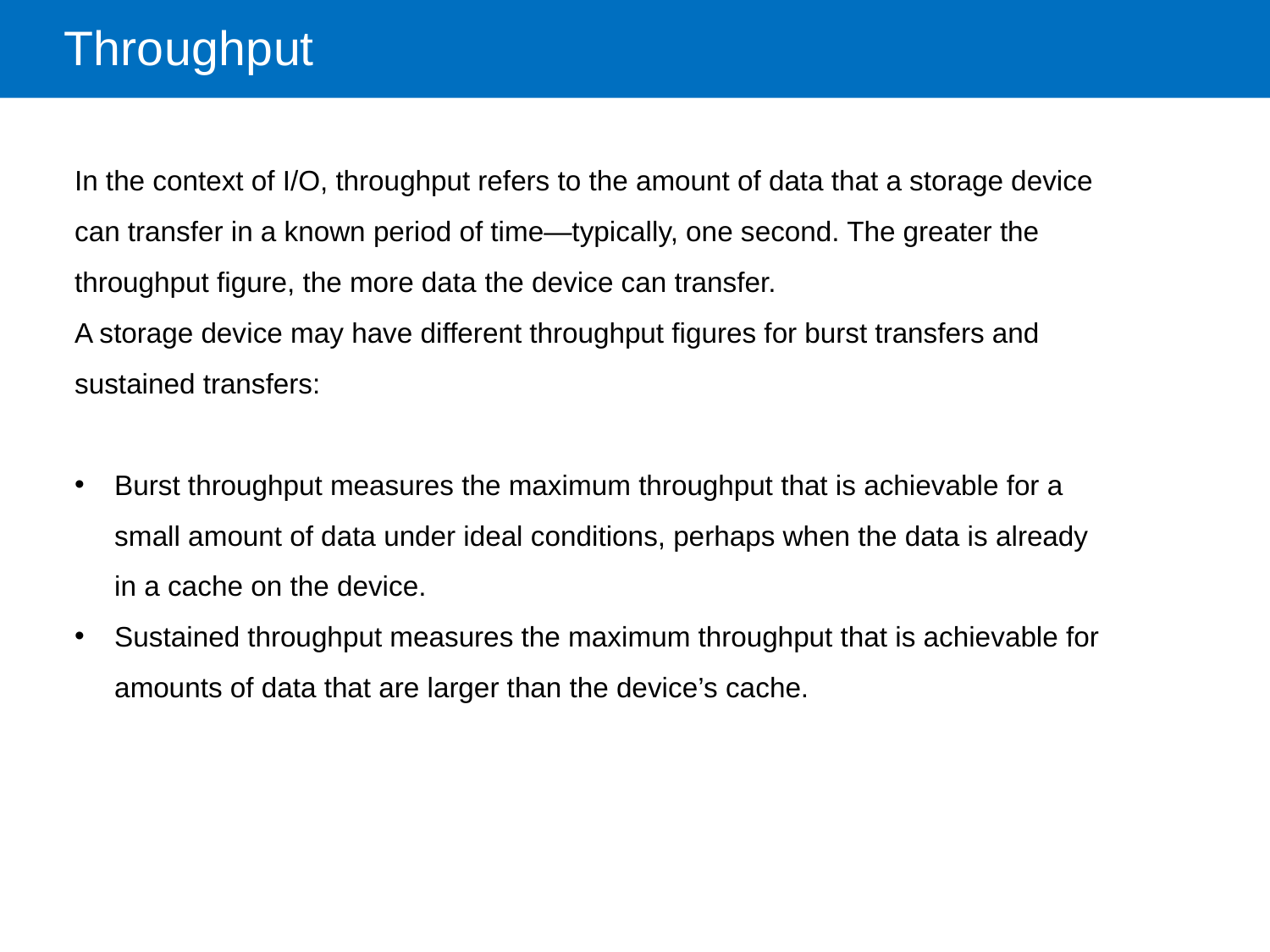

# Throughput
In the context of I/O, throughput refers to the amount of data that a storage device can transfer in a known period of time—typically, one second. The greater the throughput figure, the more data the device can transfer.
A storage device may have different throughput figures for burst transfers and sustained transfers:

Burst throughput measures the maximum throughput that is achievable for a small amount of data under ideal conditions, perhaps when the data is already in a cache on the device.
Sustained throughput measures the maximum throughput that is achievable for amounts of data that are larger than the device’s cache.